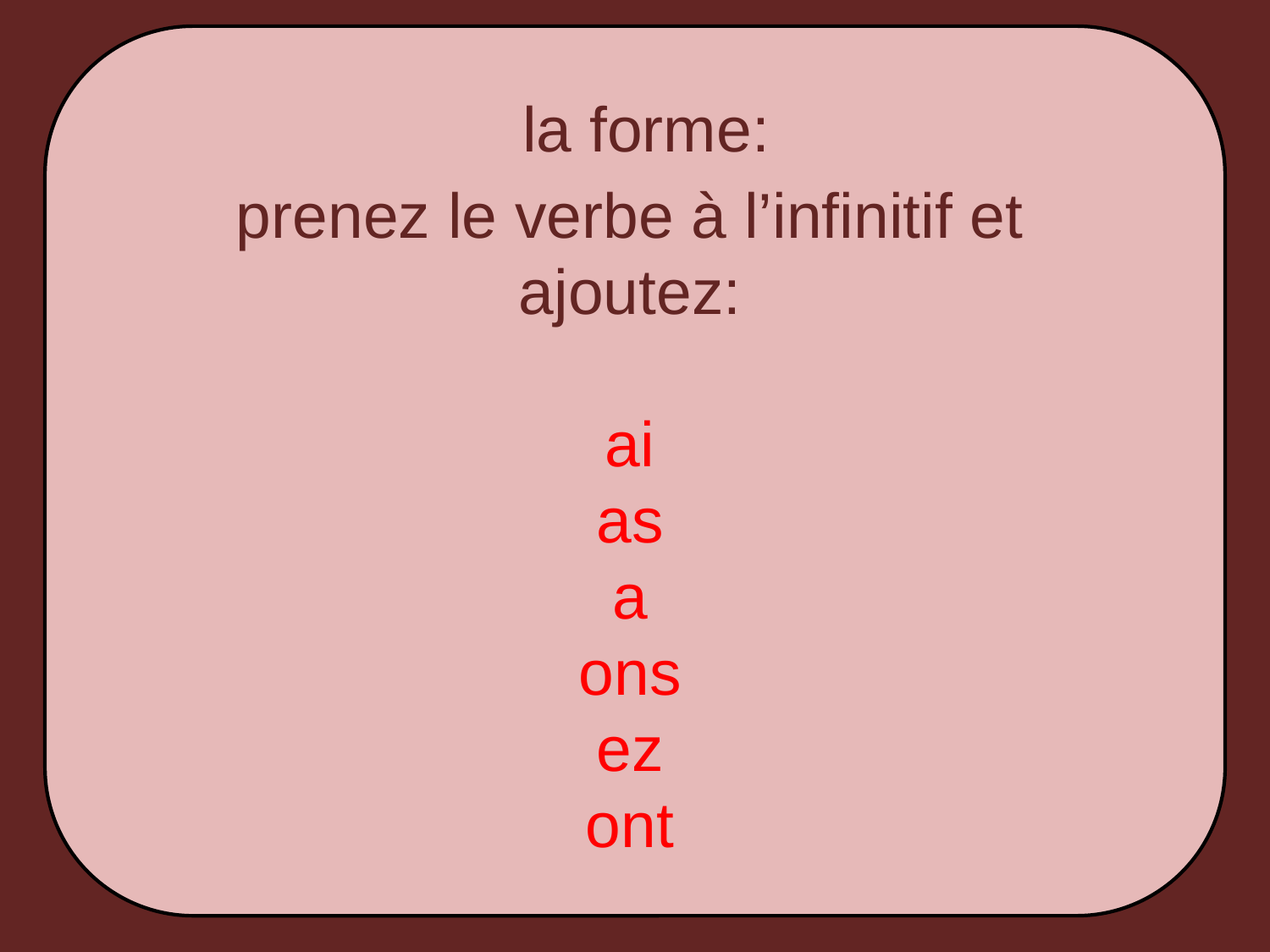

la forme:
prenez le verbe à l’infinitif et ajoutez:

ai
as
a
ons
ez
ont